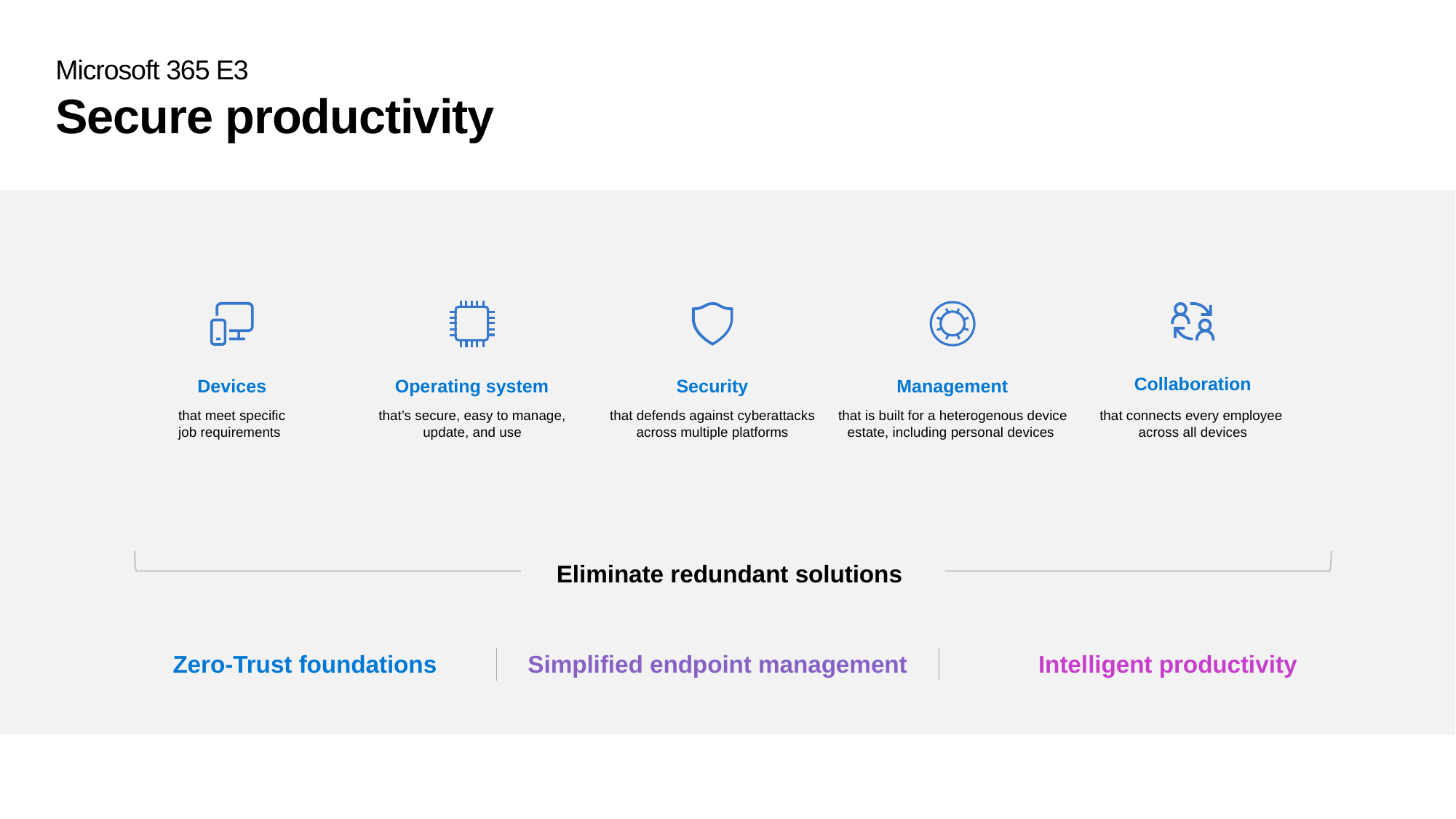

Microsoft 365 E3
Secure productivity

Collaboration
Management
Security
Devices
Operating system
that meet specific
job requirements
that’s secure, easy to manage,
update, and use
that defends against cyberattacks across multiple platforms
that is built for a heterogenous device estate, including personal devices
that connects every employee
across all devices
Eliminate redundant solutions
Zero-Trust foundations
Simplified endpoint management
Intelligent productivity